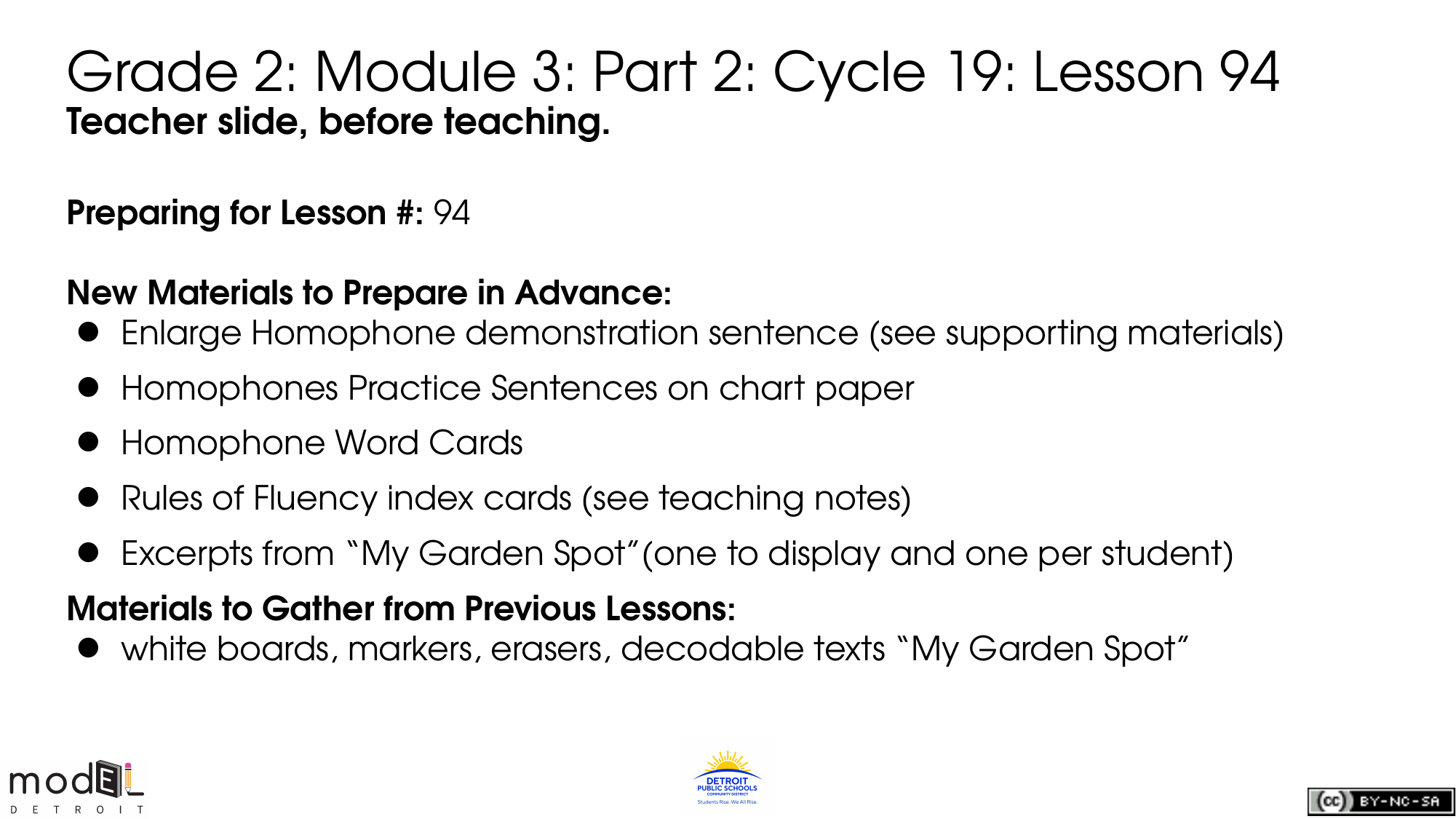

# Grade 2: Module 3: Part 2: Cycle 19: Lesson 94
Teacher slide, before teaching.
Preparing for Lesson #: 94

New Materials to Prepare in Advance:
Enlarge Homophone demonstration sentence (see supporting materials)
Homophones Practice Sentences on chart paper
Homophone Word Cards
Rules of Fluency index cards (see teaching notes)
Excerpts from “My Garden Spot”(one to display and one per student)
Materials to Gather from Previous Lessons:
white boards, markers, erasers, decodable texts “My Garden Spot”